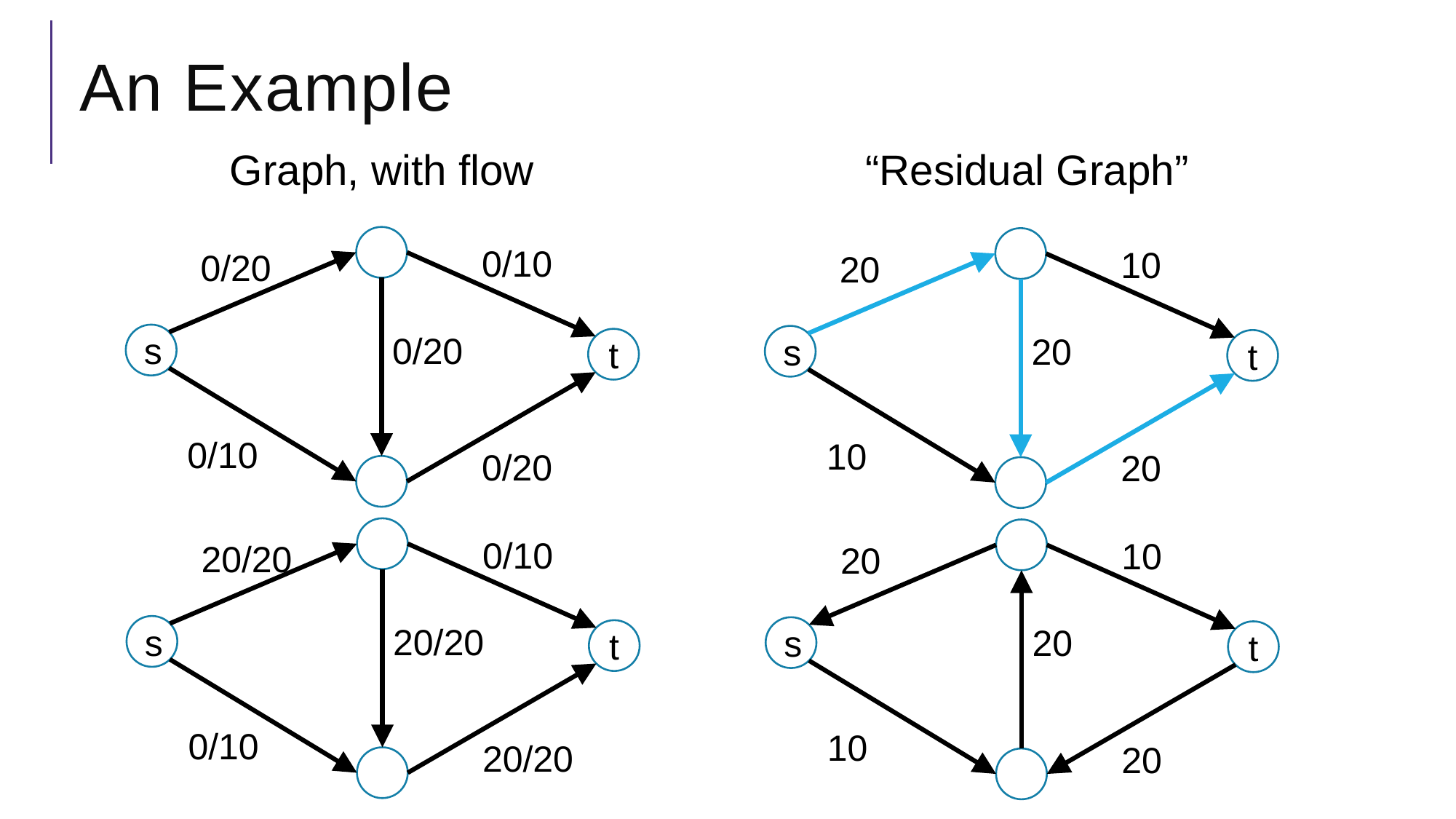

# An Example
Graph, with flow
“Residual Graph”

0/10
0/20
0/20
s
t
0/10
0/20

10
20
20
s
t
10
20

0/10
20/20
20/20
s
t
0/10
20/20

10
20
20
s
t
10
20